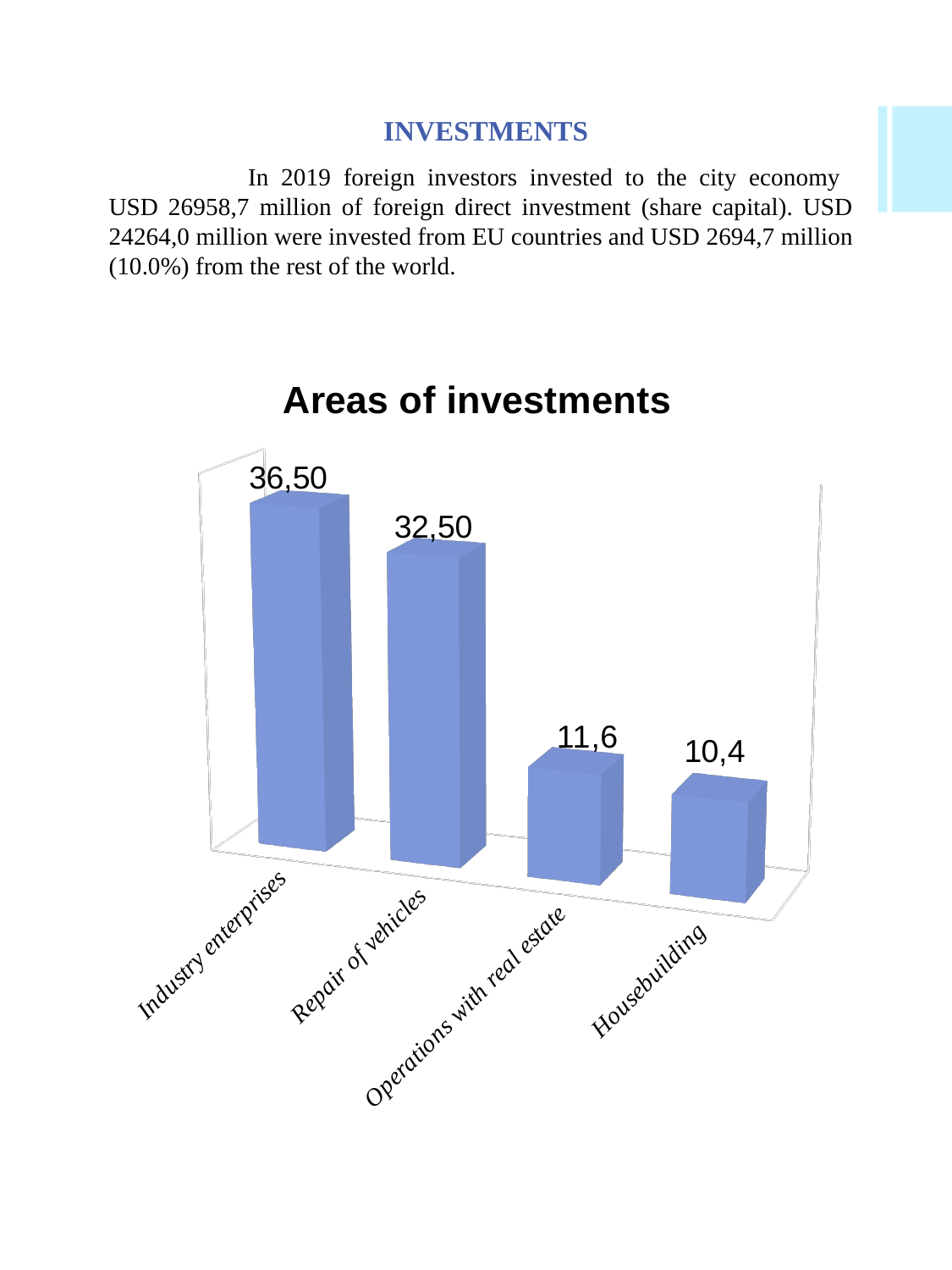

# INVESTMENTS
	 In 2019 foreign investors invested to the city economy
USD 26958,7 million of foreign direct investment (share capital). USD 24264,0 million were invested from EU countries and USD 2694,7 million (10.0%) from the rest of the world.

[unsupported chart]